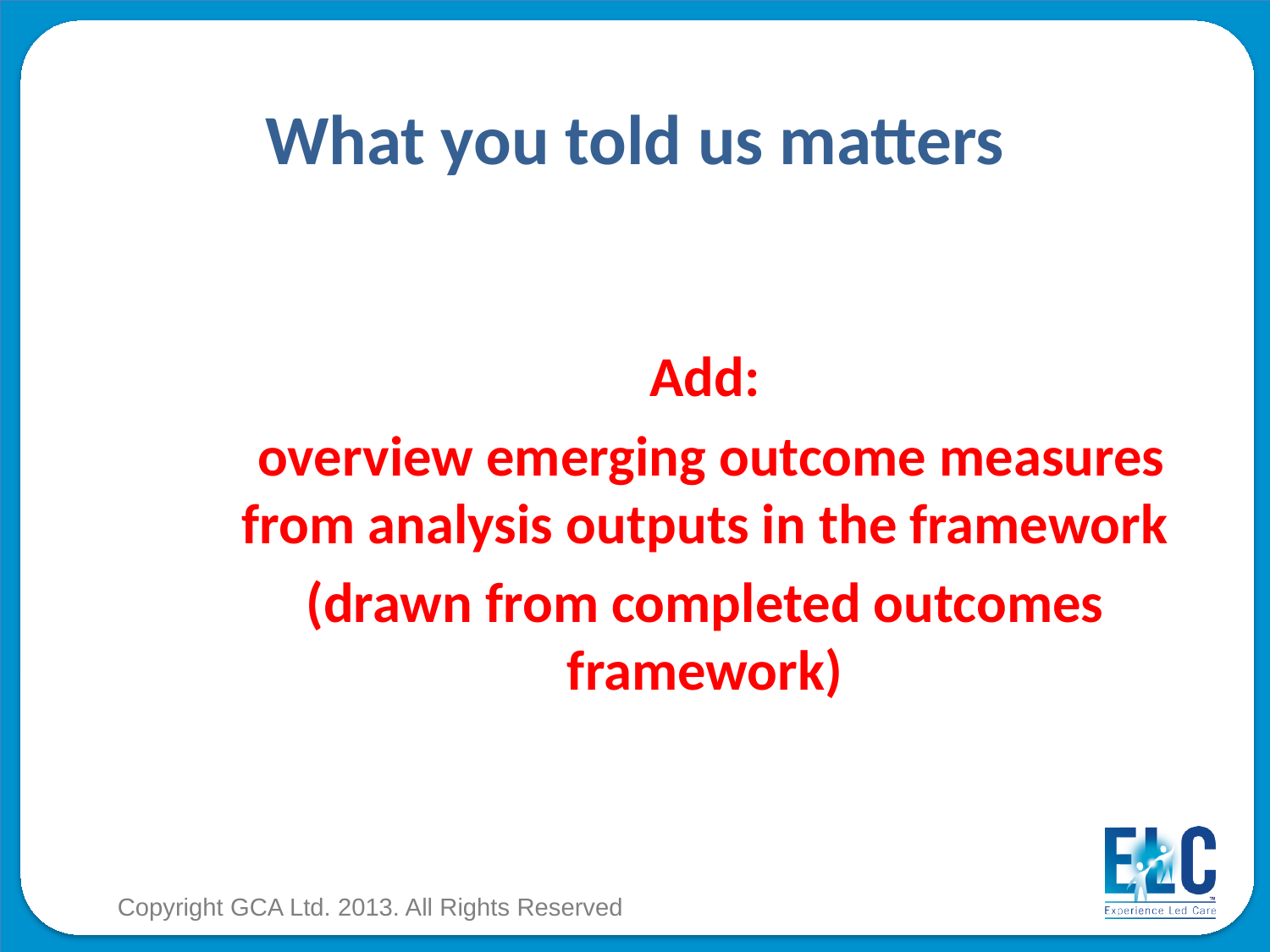

# What you told us matters

Add:
 overview emerging outcome measures from analysis outputs in the framework
(drawn from completed outcomes framework)

Copyright GCA Ltd. 2013. All Rights Reserved